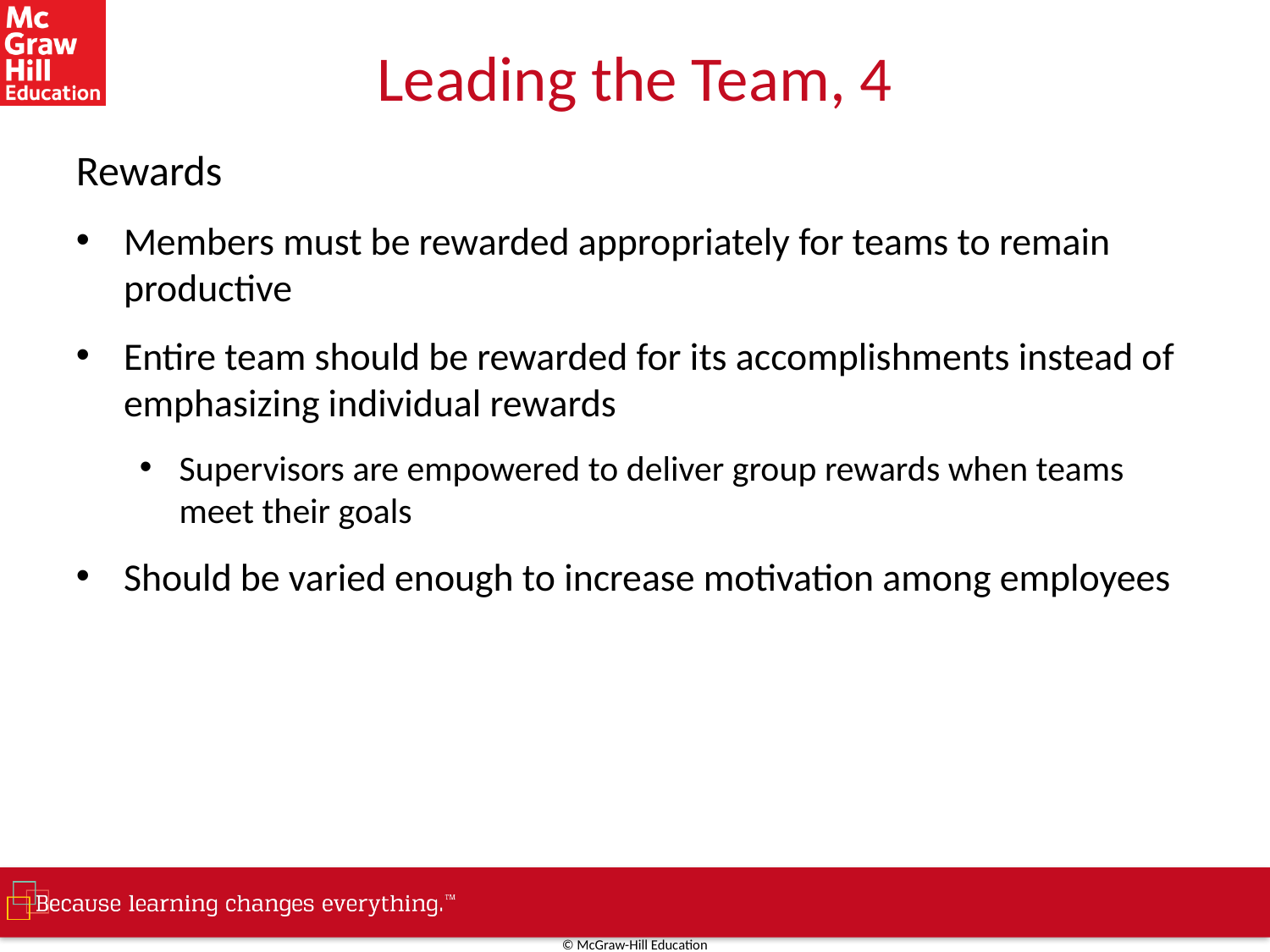

# Leading the Team, 4
Rewards
Members must be rewarded appropriately for teams to remain productive
Entire team should be rewarded for its accomplishments instead of emphasizing individual rewards
Supervisors are empowered to deliver group rewards when teams meet their goals
Should be varied enough to increase motivation among employees